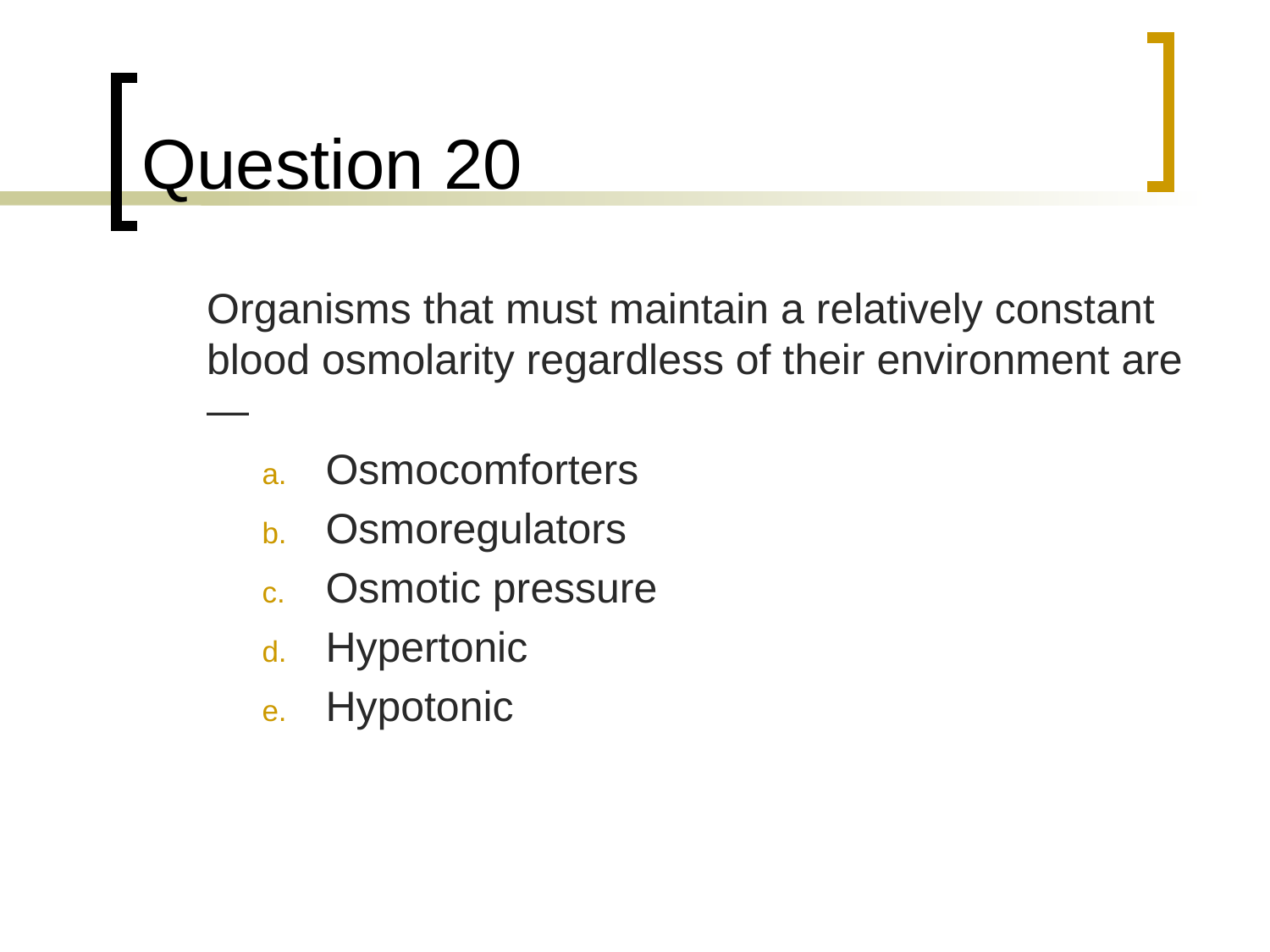

# Question 20
	Organisms that must maintain a relatively constant blood osmolarity regardless of their environment are —
Osmocomforters
Osmoregulators
Osmotic pressure
Hypertonic
Hypotonic